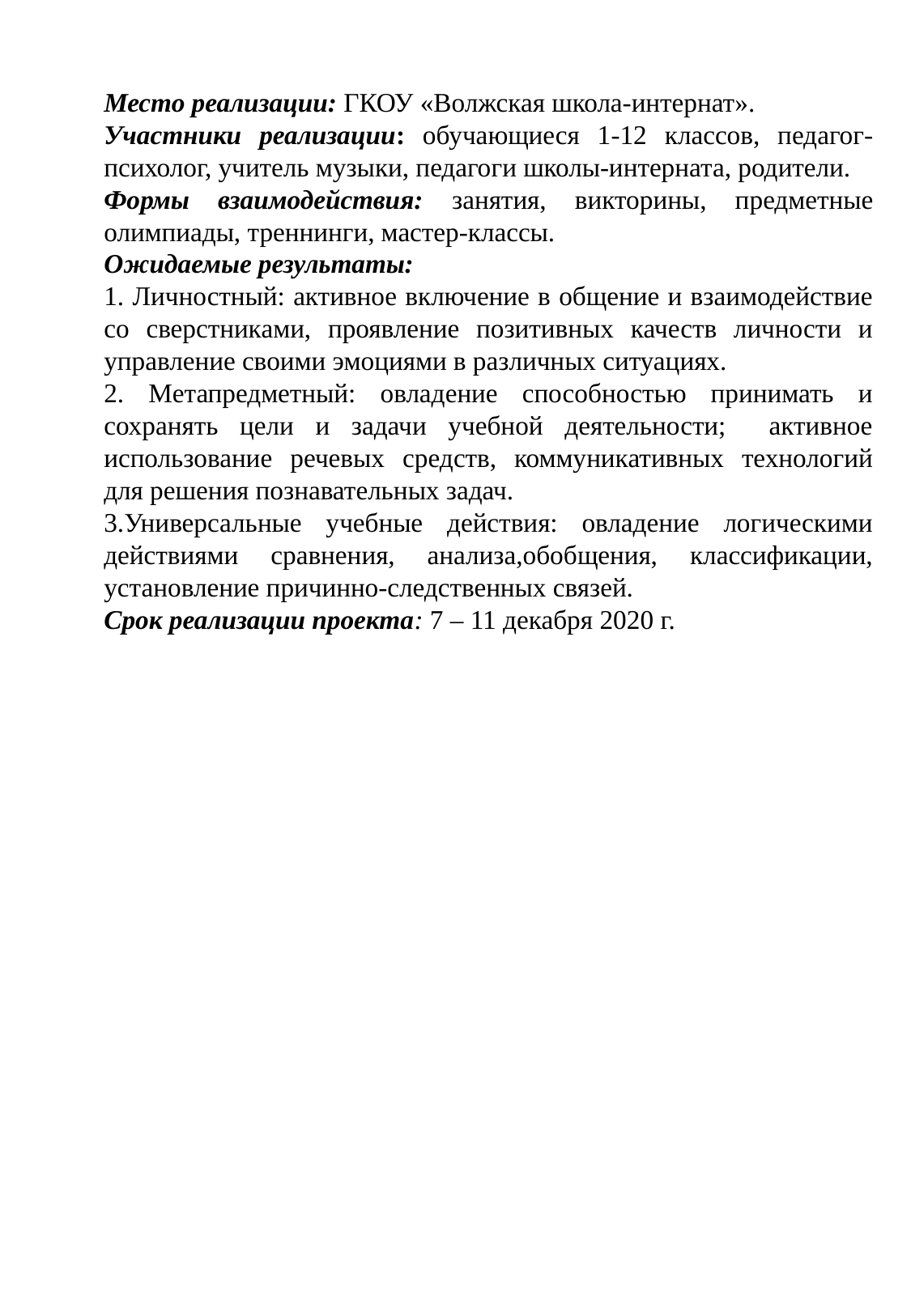

Место реализации: ГКОУ «Волжская школа-интернат».
Участники реализации: обучающиеся 1-12 классов, педагог-психолог, учитель музыки, педагоги школы-интерната, родители.
Формы взаимодействия: занятия, викторины, предметные олимпиады, треннинги, мастер-классы.
Ожидаемые результаты:
1. Личностный: активное включение в общение и взаимодействие со сверстниками, проявление позитивных качеств личности и управление своими эмоциями в различных ситуациях.
2. Метапредметный: овладение способностью принимать и сохранять цели и задачи учебной деятельности;  активное использование речевых средств, коммуникативных технологий для решения познавательных задач.
3.Универсальные учебные действия: овладение логическими действиями сравнения, анализа,обобщения, классификации, установление причинно-следственных связей.
Срок реализации проекта: 7 – 11 декабря 2020 г.